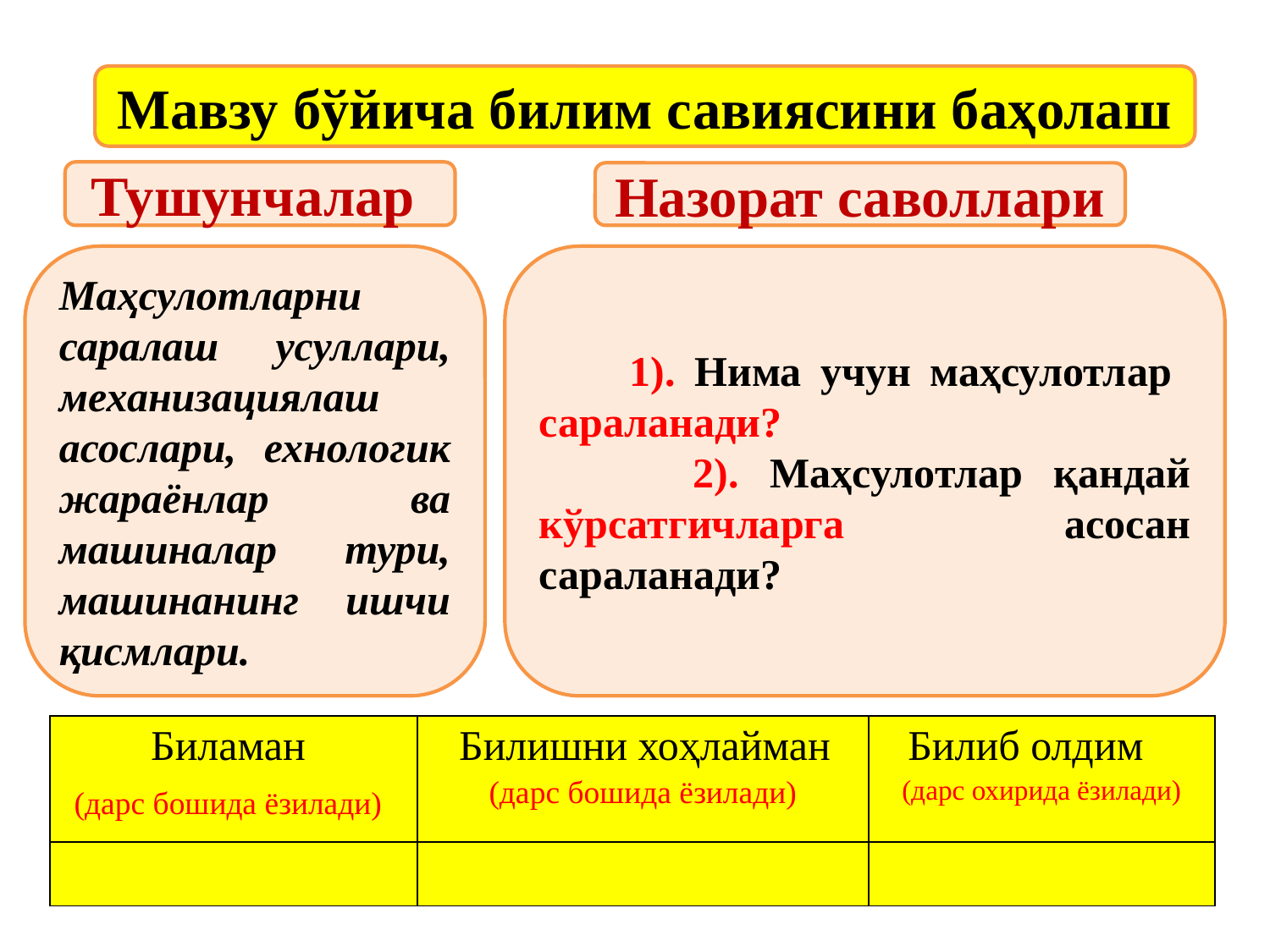

Мавзу бўйича билим савиясини баҳолаш
Тушунчалар
Назорат саволлари
Маҳсулотларни саралаш усуллари, механизациялаш асослари,  ехнологик жараёнлар ва машиналар тури, машинанинг ишчи қисмлари.
     1). Нима учун маҳсулотлар  сараланади?
     2). Маҳсулотлар қандай кўрсатгичларга асосан сараланади?
| Биламан (дарс бошида ёзилади) | Билишни хоҳлайман (дарс бошида ёзилади) | Билиб олдим (дарс охирида ёзилади) |
| --- | --- | --- |
|  |  |  |